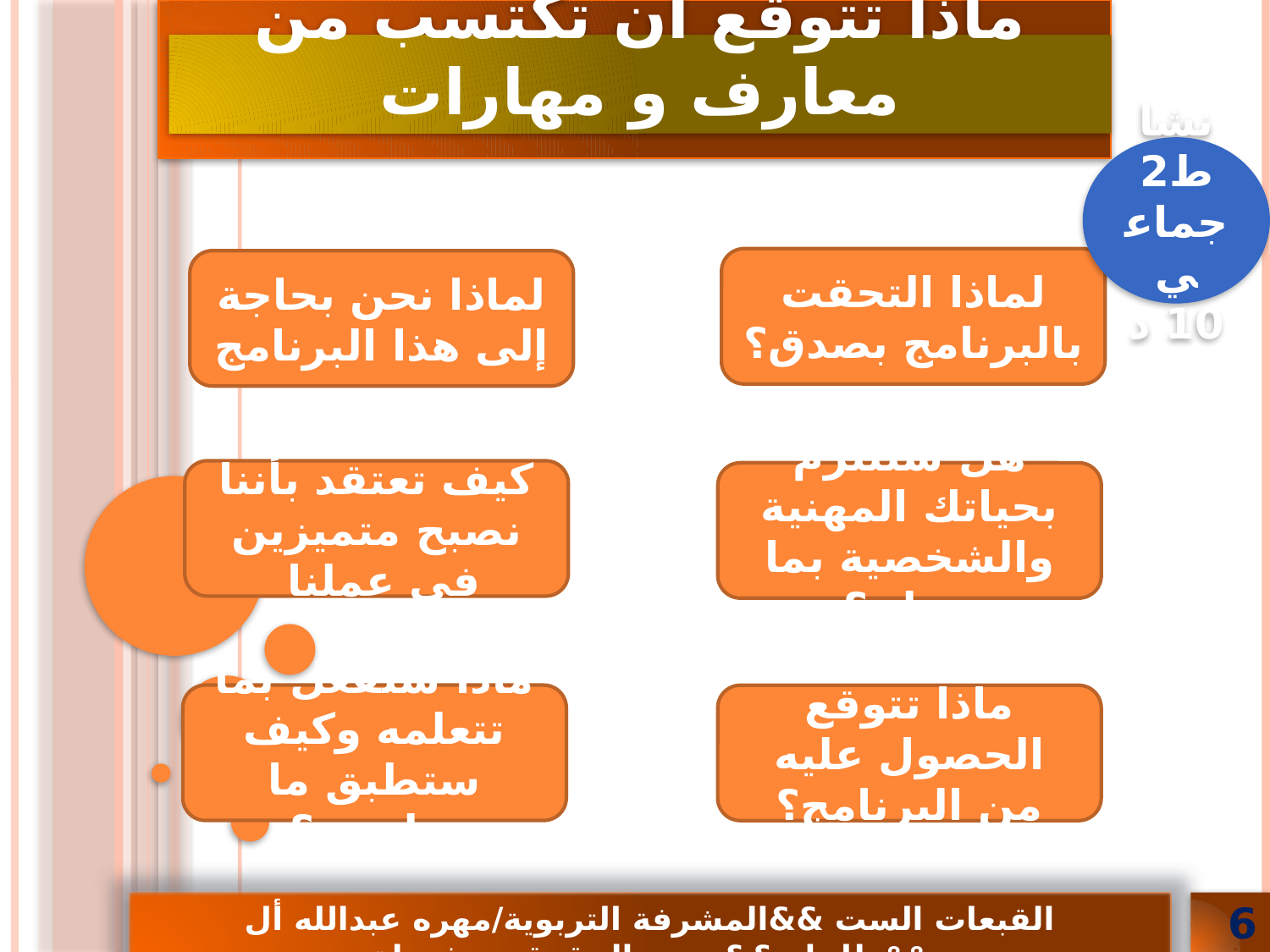

ماذا تتوقع أن تكتسب من معارف و مهارات
نشاط2 جماعي 10 د
لماذا التحقت بالبرنامج بصدق؟
لماذا نحن بحاجة إلى هذا البرنامج
كيف تعتقد بأننا نصبح متميزين في عملنا
هل ستلتزم بحياتك المهنية والشخصية بما تتعلم؟
ماذا ستفعل بما تتعلمه وكيف ستطبق ما تعلمت ؟
ماذا تتوقع الحصول عليه من البرنامج؟
القبعات الست &&المشرفة التربوية/مهره عبدالله أل طلحان&&جميع الحقوق محفوظة&&
6